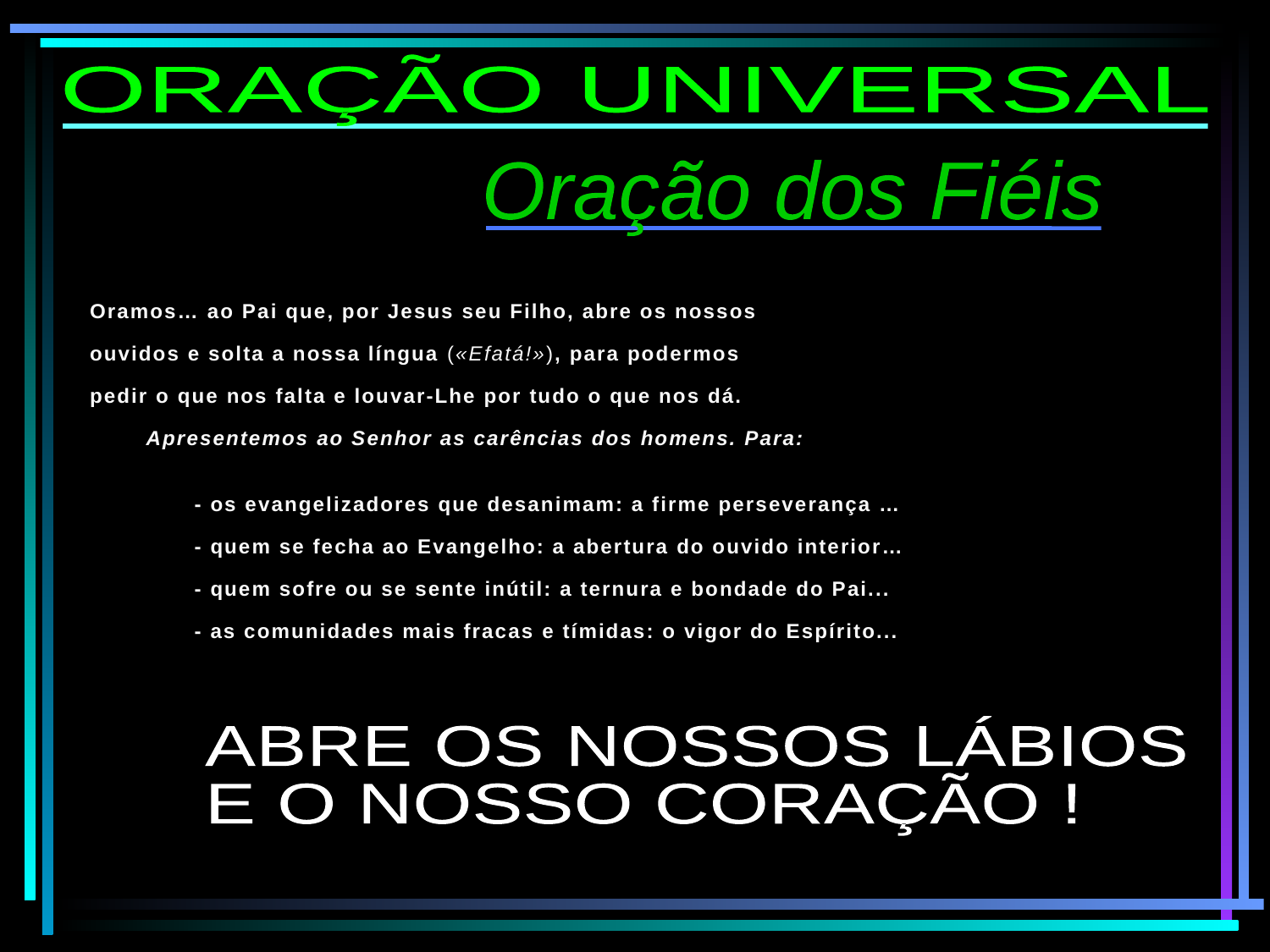

ORAÇÃO UNIVERSAL

Oração dos Fiéis

   Oramos… ao Pai que, por Jesus seu Filho, abre os nossos
   ouvidos e solta a nossa língua («Efatá!»), para podermos
   pedir o que nos falta e louvar-Lhe por tudo o que nos dá.
   Apresentemos ao Senhor as carências dos homens. Para:

- os evangelizadores que desanimam: a firme perseverança …
- quem se fecha ao Evangelho: a abertura do ouvido interior…
- quem sofre ou se sente inútil: a ternura e bondade do Pai...
- as comunidades mais fracas e tímidas: o vigor do Espírito...
ABRE OS NOSSOS LÁBIOS
E O NOSSO CORAÇÃO !